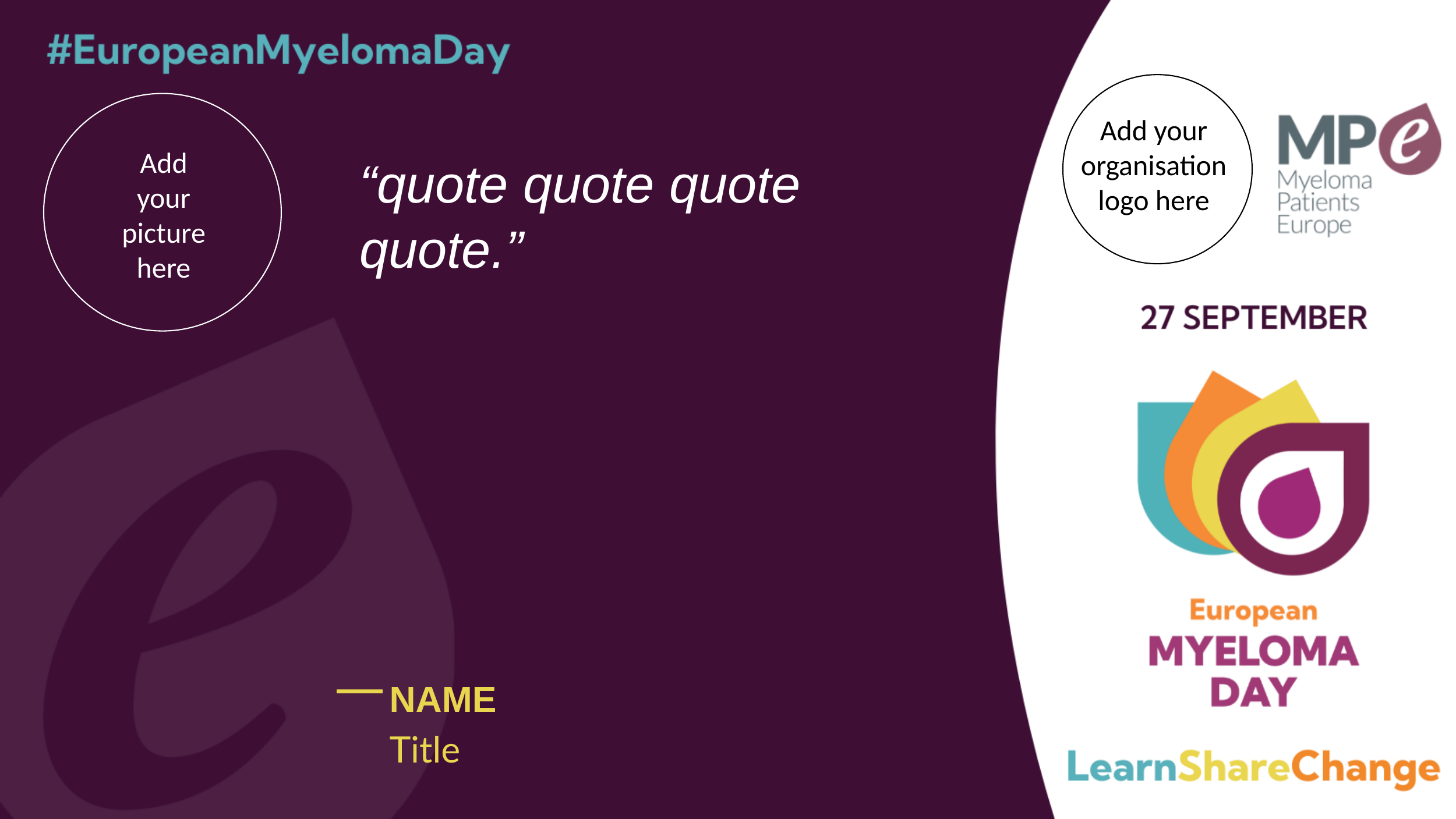

Add your organisation logo here
Add your picture here
“quote quote quote quote.”
NAME
Title